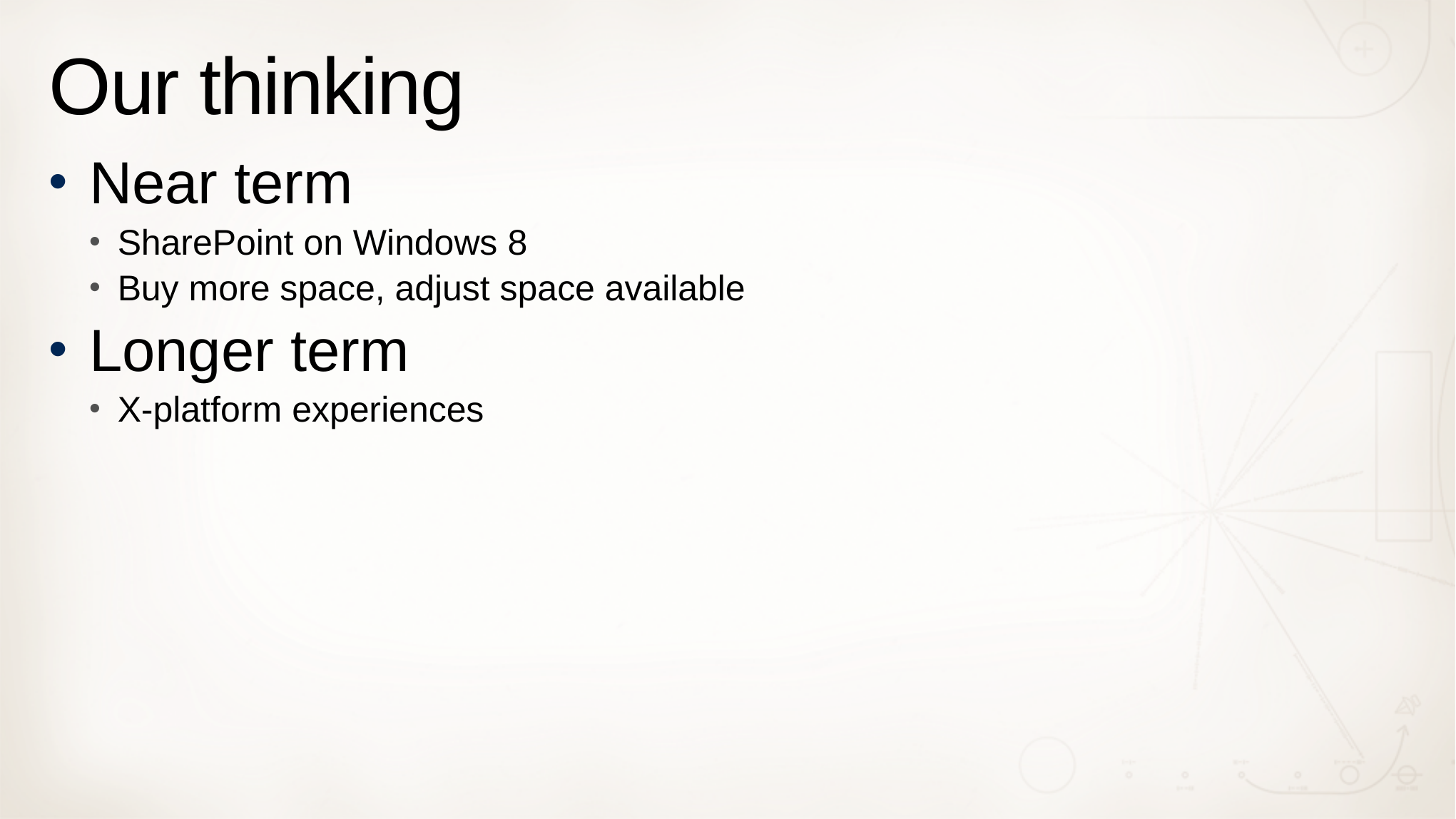

# Our thinking
Near term
SharePoint on Windows 8
Buy more space, adjust space available
Longer term
X-platform experiences